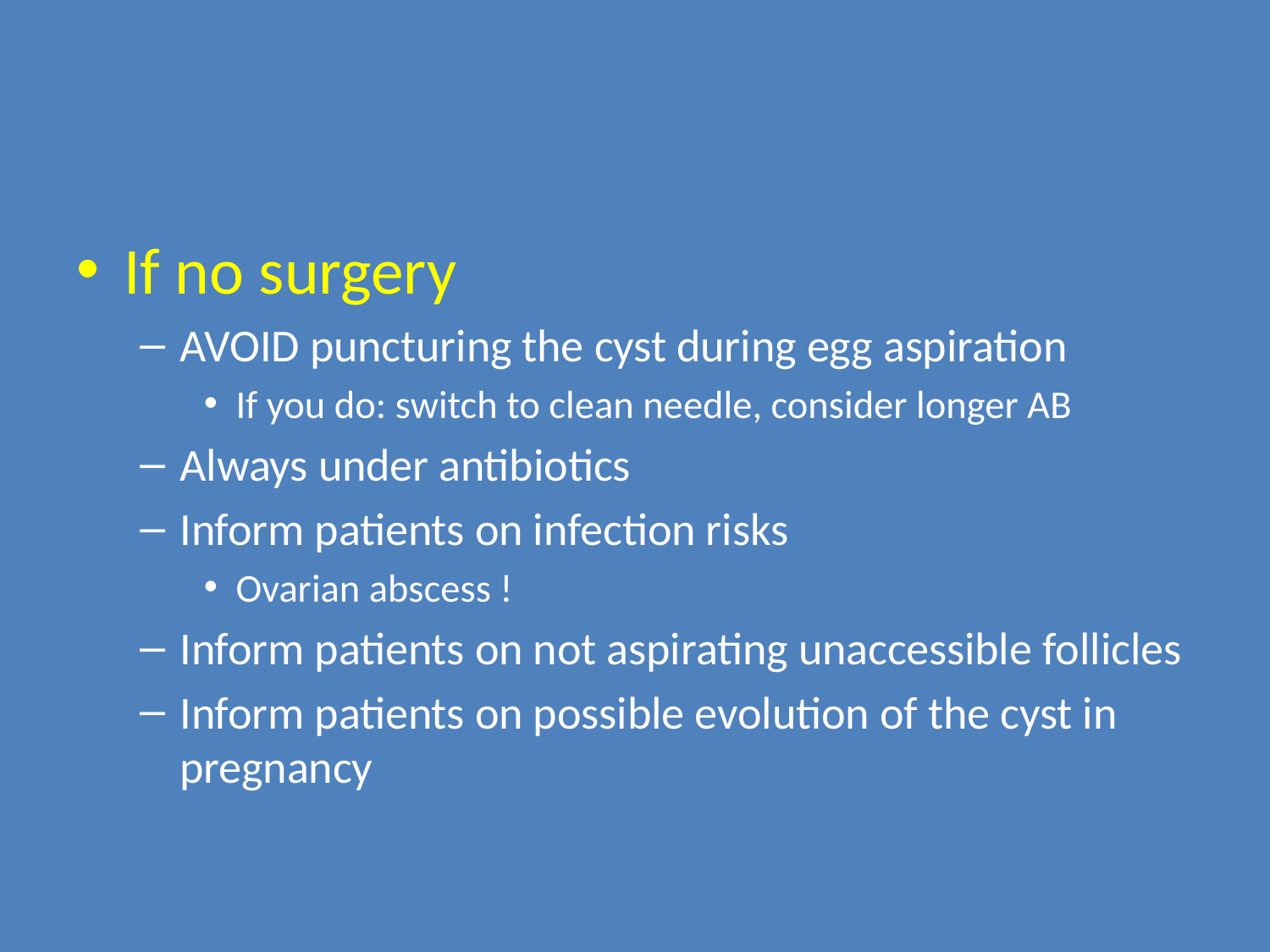

#
If no surgery
AVOID puncturing the cyst during egg aspiration
If you do: switch to clean needle, consider longer AB
Always under antibiotics
Inform patients on infection risks
Ovarian abscess !
Inform patients on not aspirating unaccessible follicles
Inform patients on possible evolution of the cyst in pregnancy